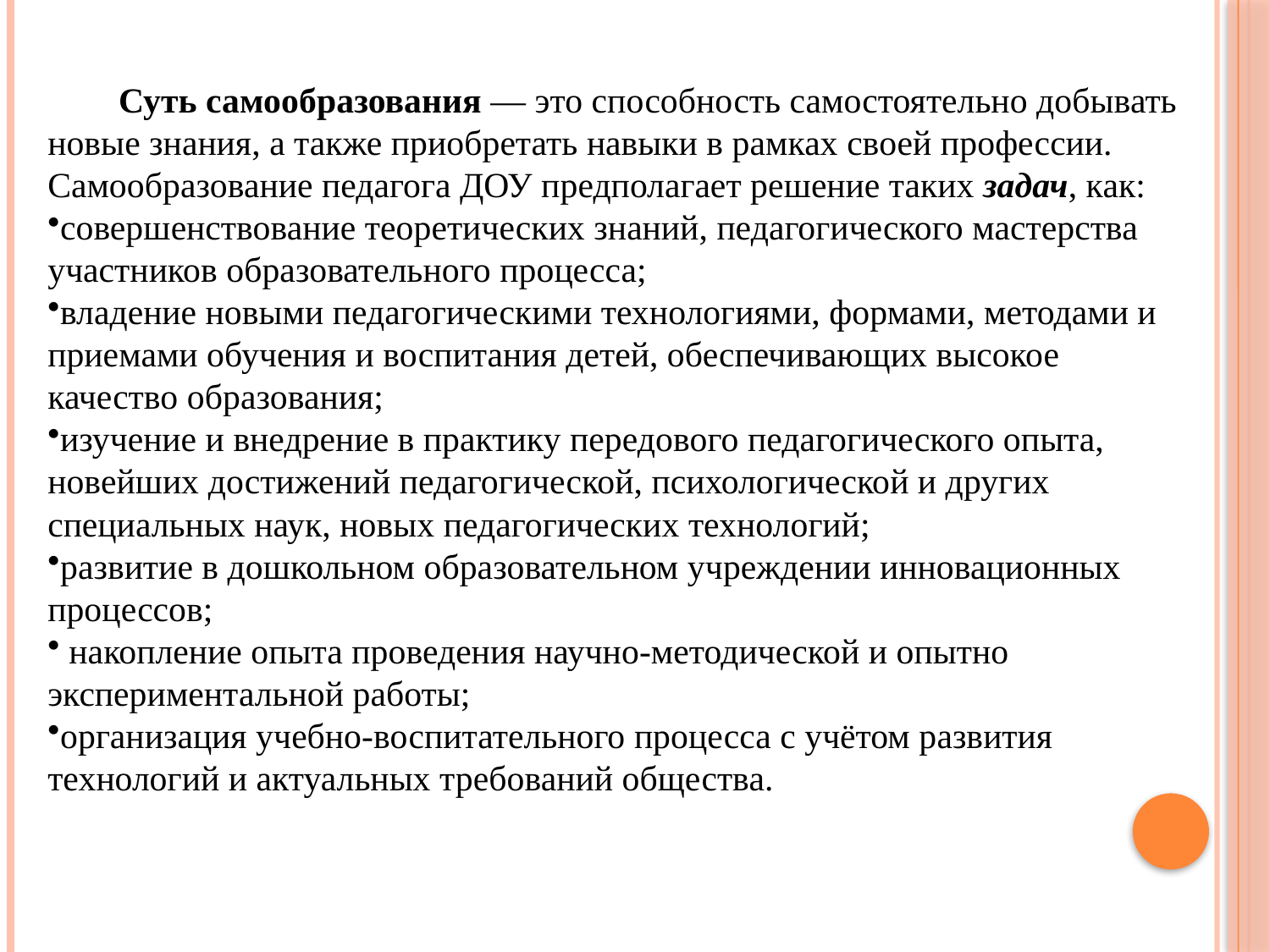

Суть самообразования — это способность самостоятельно добывать новые знания, а также приобретать навыки в рамках своей профессии.
Самообразование педагога ДОУ предполагает решение таких задач, как:
совершенствование теоретических знаний, педагогического мастерства участников образовательного процесса;
владение новыми педагогическими технологиями, формами, методами и приемами обучения и воспитания детей, обеспечивающих высокое качество образования;
изучение и внедрение в практику передового педагогического опыта, новейших достижений педагогической, психологической и других специальных наук, новых педагогических технологий;
развитие в дошкольном образовательном учреждении инновационных процессов;
 накопление опыта проведения научно-методической и опытно экспериментальной работы;
организация учебно-воспитательного процесса с учётом развития технологий и актуальных требований общества.